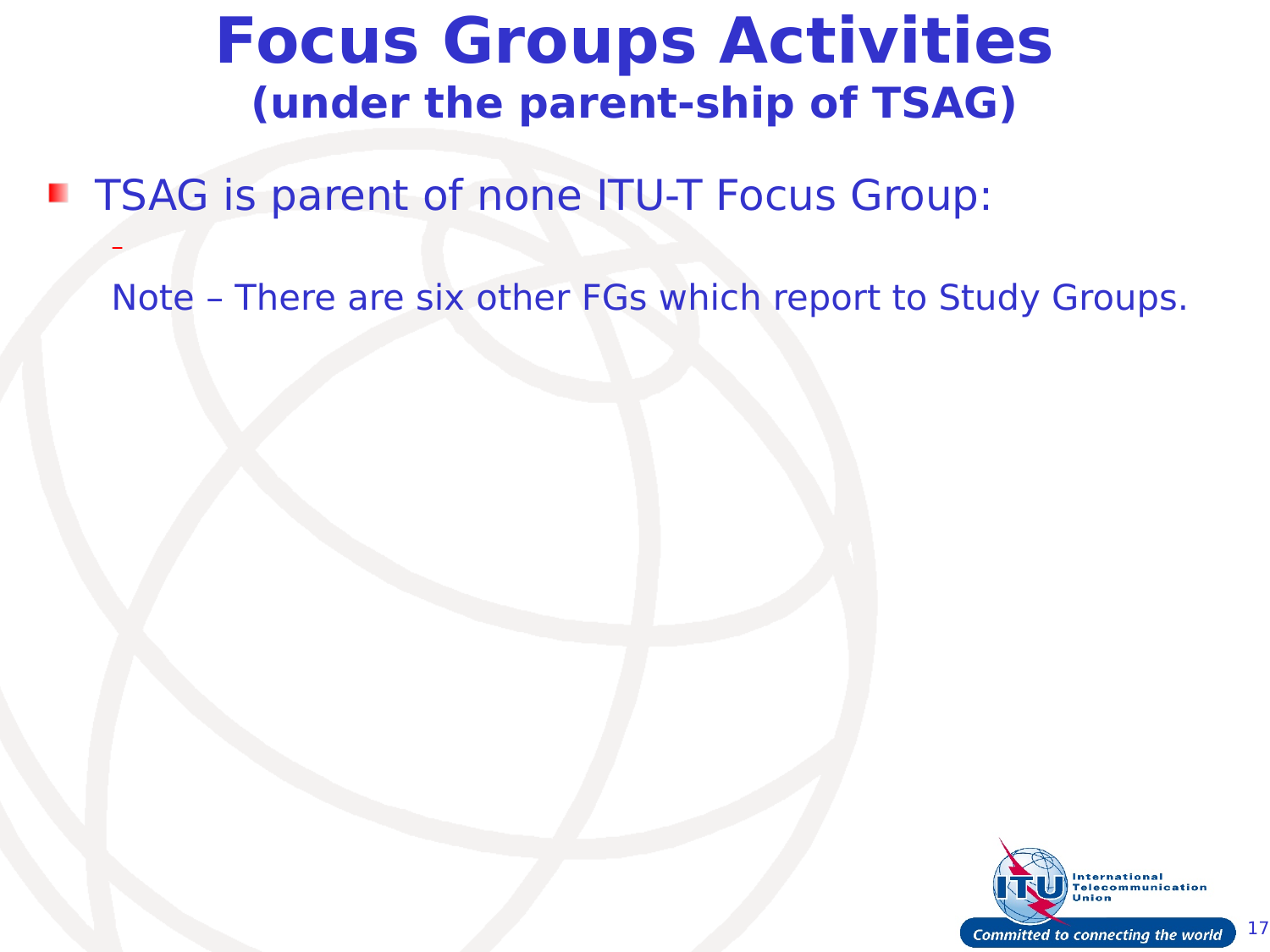

# Focus Groups Activities (under the parent-ship of TSAG)
TSAG is parent of none ITU-T Focus Group:
​
Note – There are six other FGs which report to Study Groups.
17